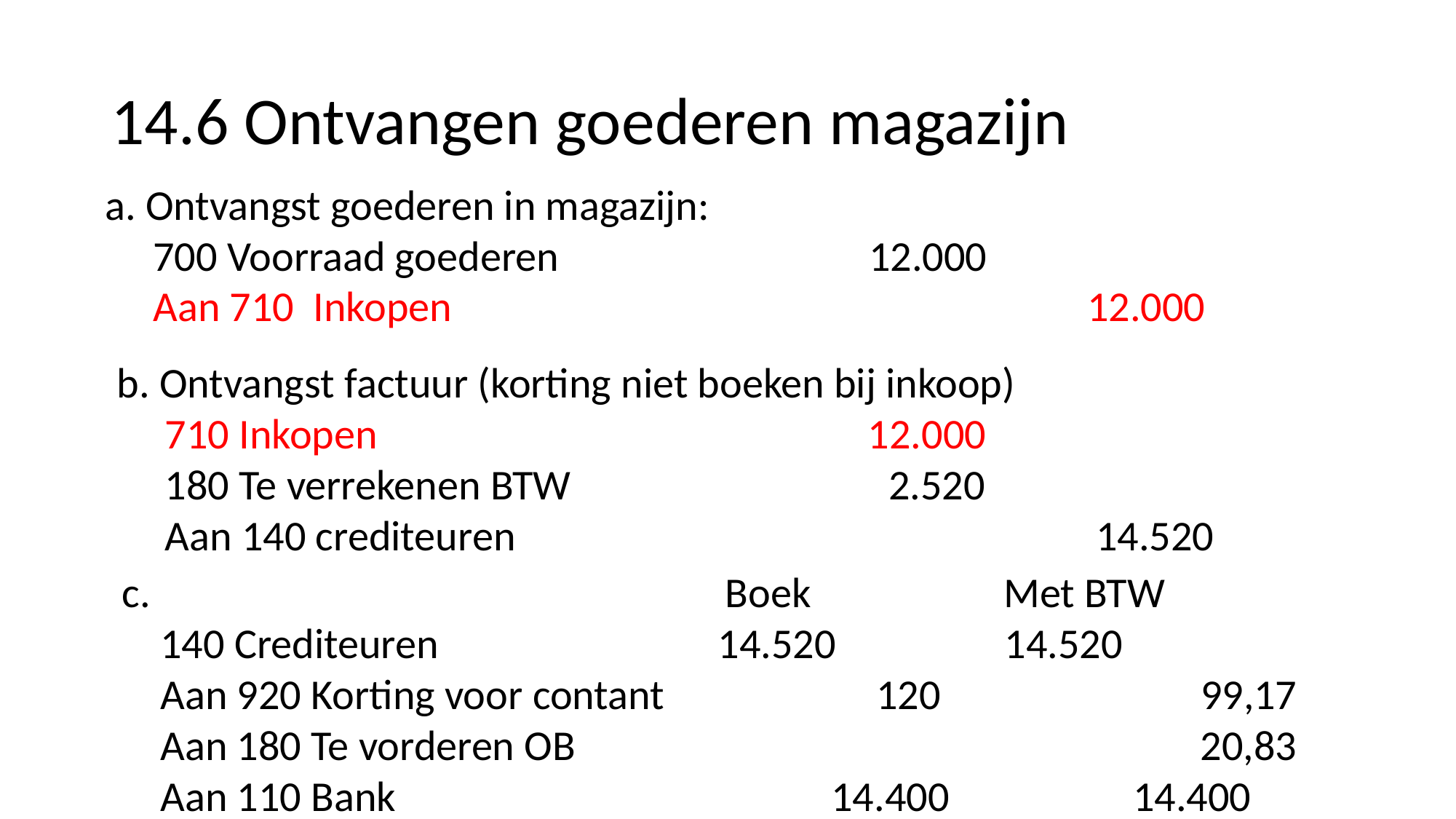

# 14.6 Ontvangen goederen magazijn
a. Ontvangst goederen in magazijn:
     700 Voorraad goederen                      	12.000
     Aan 710  Inkopen				              	12.000
b. Ontvangst factuur (korting niet boeken bij inkoop)
     710 Inkopen      				          12.000
     180 Te verrekenen BTW                                 2.520
     Aan 140 crediteuren                                         	           14.520
c. 					      Boek                    Met BTW
    140 Crediteuren                             14.520 		 14.520
    Aan 920 Korting voor contant                      120                           99,17
    Aan 180 Te vorderen OB   		                                            20,83
    Aan 110 Bank     			                 14.400		   14.400